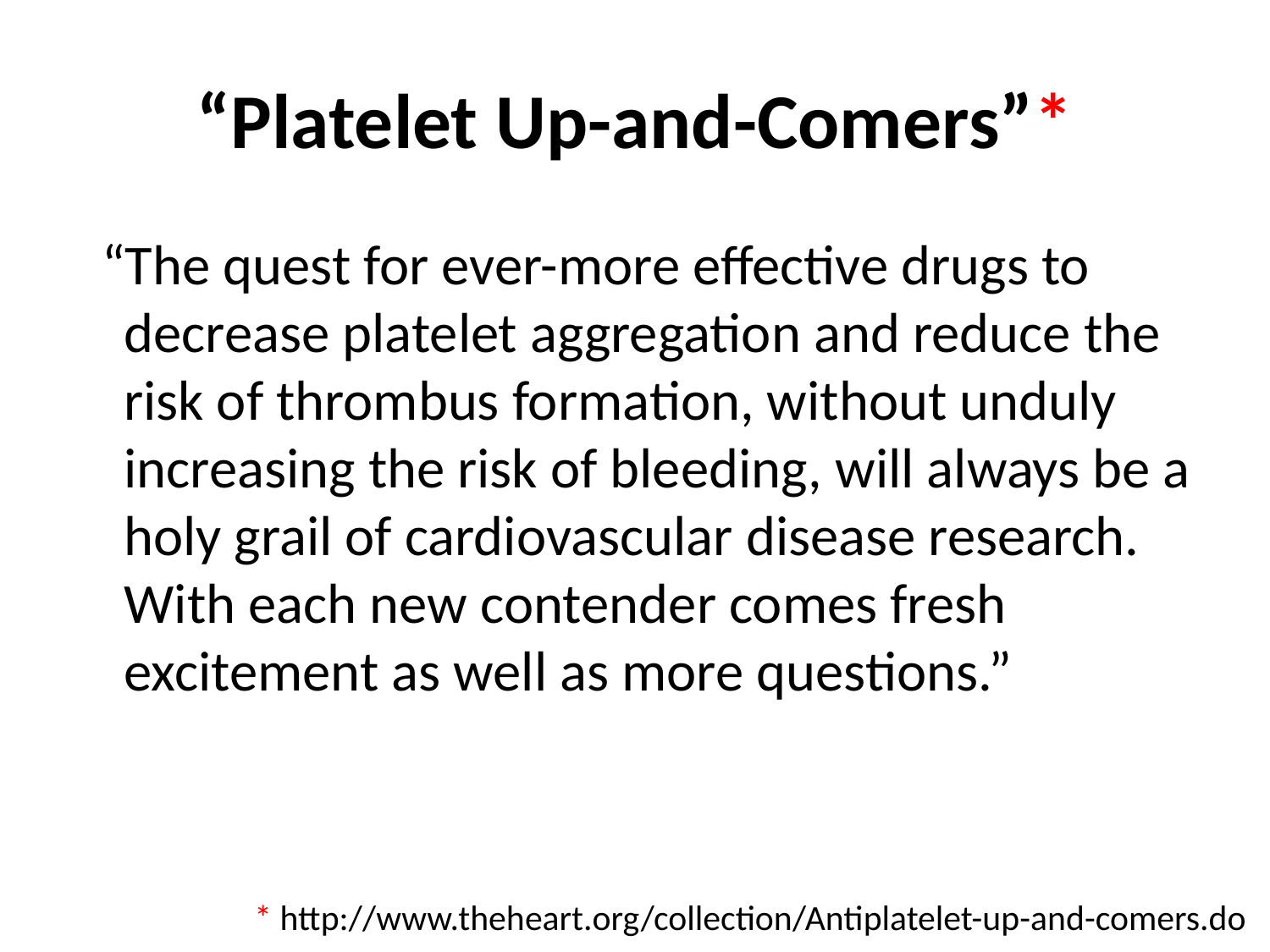

# “Platelet Up-and-Comers”*
  “The quest for ever-more effective drugs to decrease platelet aggregation and reduce the risk of thrombus formation, without unduly increasing the risk of bleeding, will always be a holy grail of cardiovascular disease research. With each new contender comes fresh excitement as well as more questions.”

* http://www.theheart.org/collection/Antiplatelet-up-and-comers.do